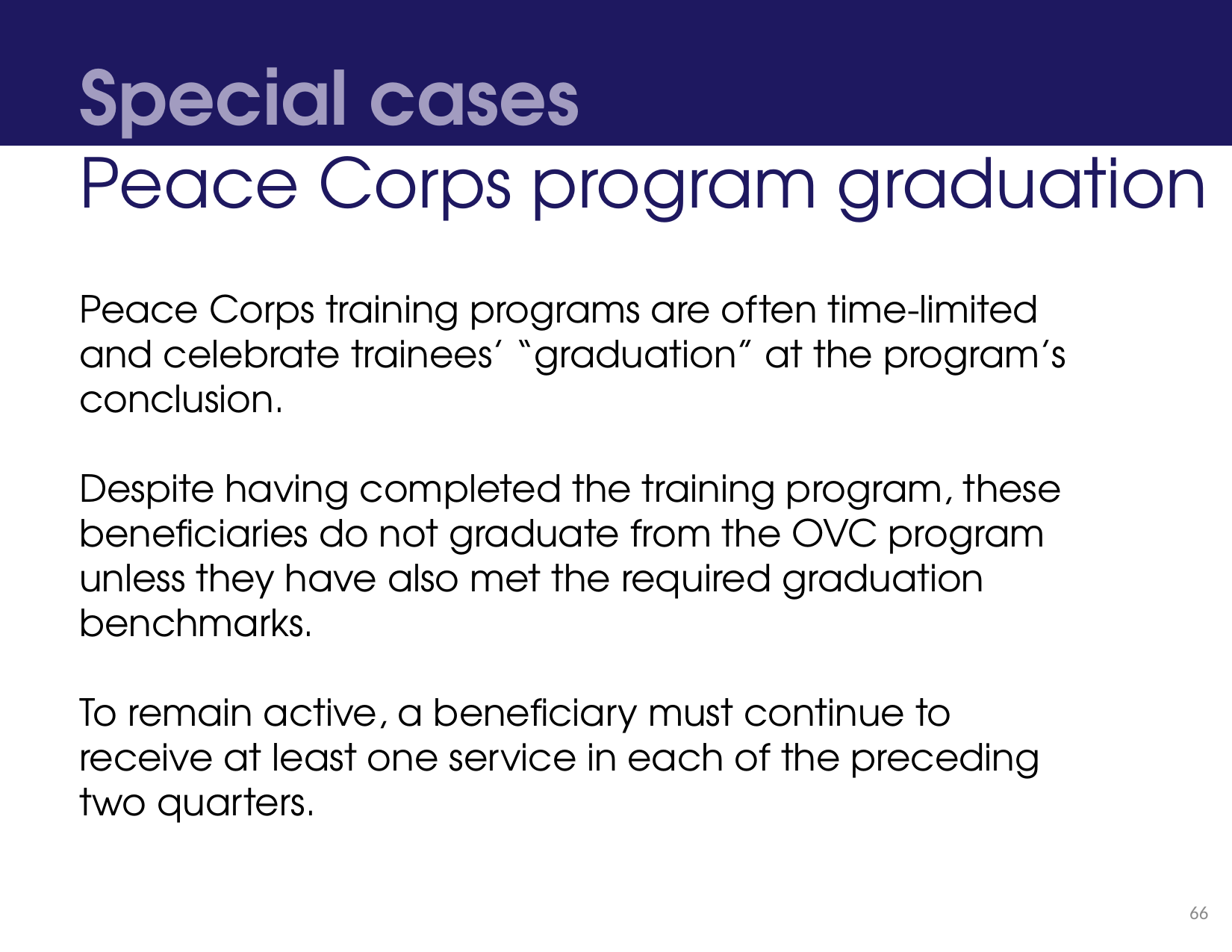

# Special cases
Peace Corps program graduation
Peace Corps training programs are often time-limited and celebrate trainees’ “graduation” at the program’s conclusion.

Despite having completed the training program, these beneficiaries do not graduate from the OVC program unless they have also met the required graduation benchmarks.

To remain active, a beneficiary must continue to receive at least one service in each of the preceding two quarters.

66